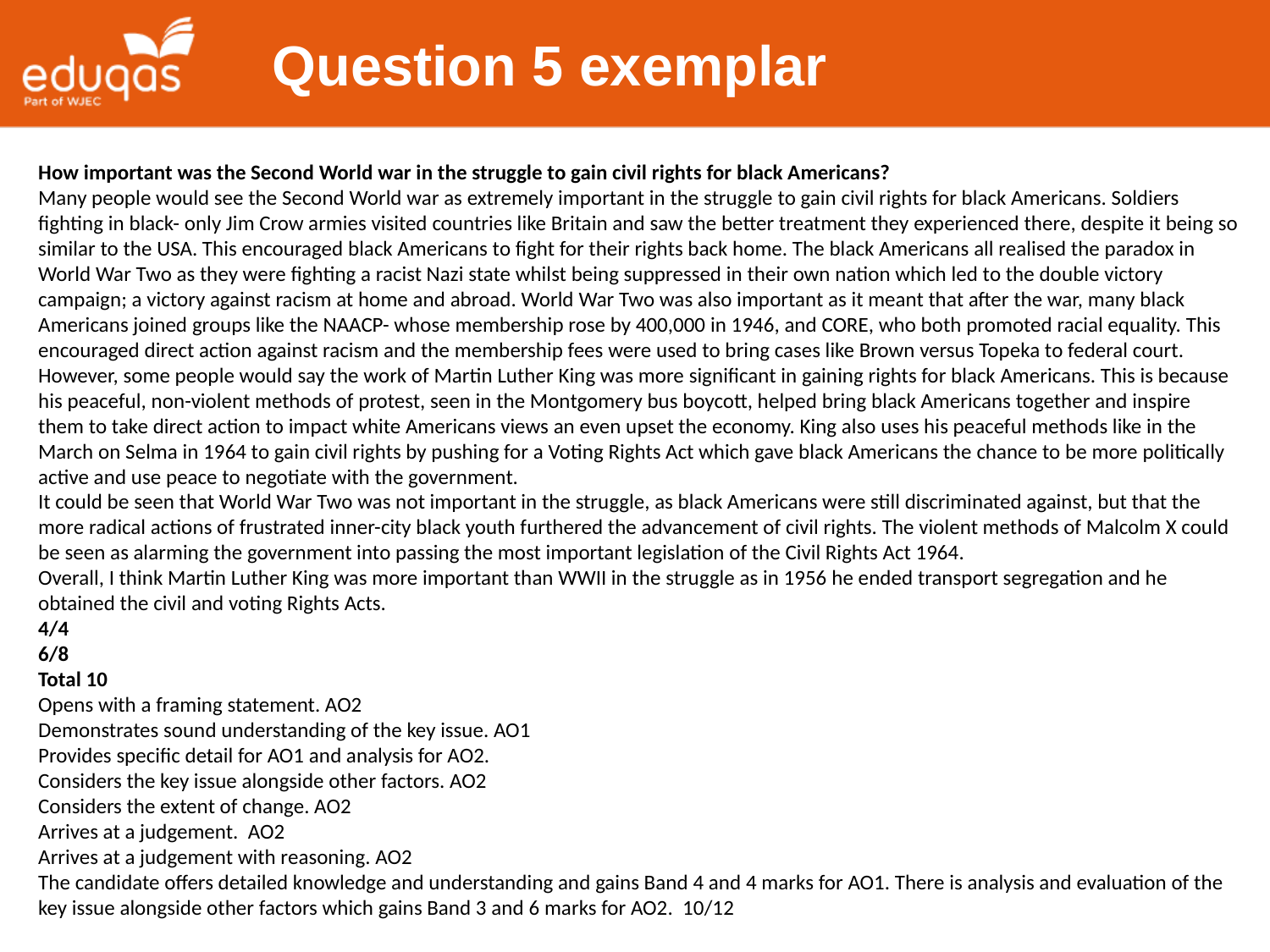

# Question 5 exemplar
How important was the Second World war in the struggle to gain civil rights for black Americans?
Many people would see the Second World war as extremely important in the struggle to gain civil rights for black Americans. Soldiers fighting in black- only Jim Crow armies visited countries like Britain and saw the better treatment they experienced there, despite it being so similar to the USA. This encouraged black Americans to fight for their rights back home. The black Americans all realised the paradox in World War Two as they were fighting a racist Nazi state whilst being suppressed in their own nation which led to the double victory campaign; a victory against racism at home and abroad. World War Two was also important as it meant that after the war, many black Americans joined groups like the NAACP- whose membership rose by 400,000 in 1946, and CORE, who both promoted racial equality. This encouraged direct action against racism and the membership fees were used to bring cases like Brown versus Topeka to federal court.
However, some people would say the work of Martin Luther King was more significant in gaining rights for black Americans. This is because his peaceful, non-violent methods of protest, seen in the Montgomery bus boycott, helped bring black Americans together and inspire them to take direct action to impact white Americans views an even upset the economy. King also uses his peaceful methods like in the March on Selma in 1964 to gain civil rights by pushing for a Voting Rights Act which gave black Americans the chance to be more politically active and use peace to negotiate with the government.
It could be seen that World War Two was not important in the struggle, as black Americans were still discriminated against, but that the more radical actions of frustrated inner-city black youth furthered the advancement of civil rights. The violent methods of Malcolm X could be seen as alarming the government into passing the most important legislation of the Civil Rights Act 1964.
Overall, I think Martin Luther King was more important than WWII in the struggle as in 1956 he ended transport segregation and he obtained the civil and voting Rights Acts.
4/4
6/8
Total 10
Opens with a framing statement. AO2
Demonstrates sound understanding of the key issue. AO1
Provides specific detail for AO1 and analysis for AO2.
Considers the key issue alongside other factors. AO2
Considers the extent of change. AO2
Arrives at a judgement.  AO2
Arrives at a judgement with reasoning. AO2
The candidate offers detailed knowledge and understanding and gains Band 4 and 4 marks for AO1. There is analysis and evaluation of the key issue alongside other factors which gains Band 3 and 6 marks for AO2.  10/12